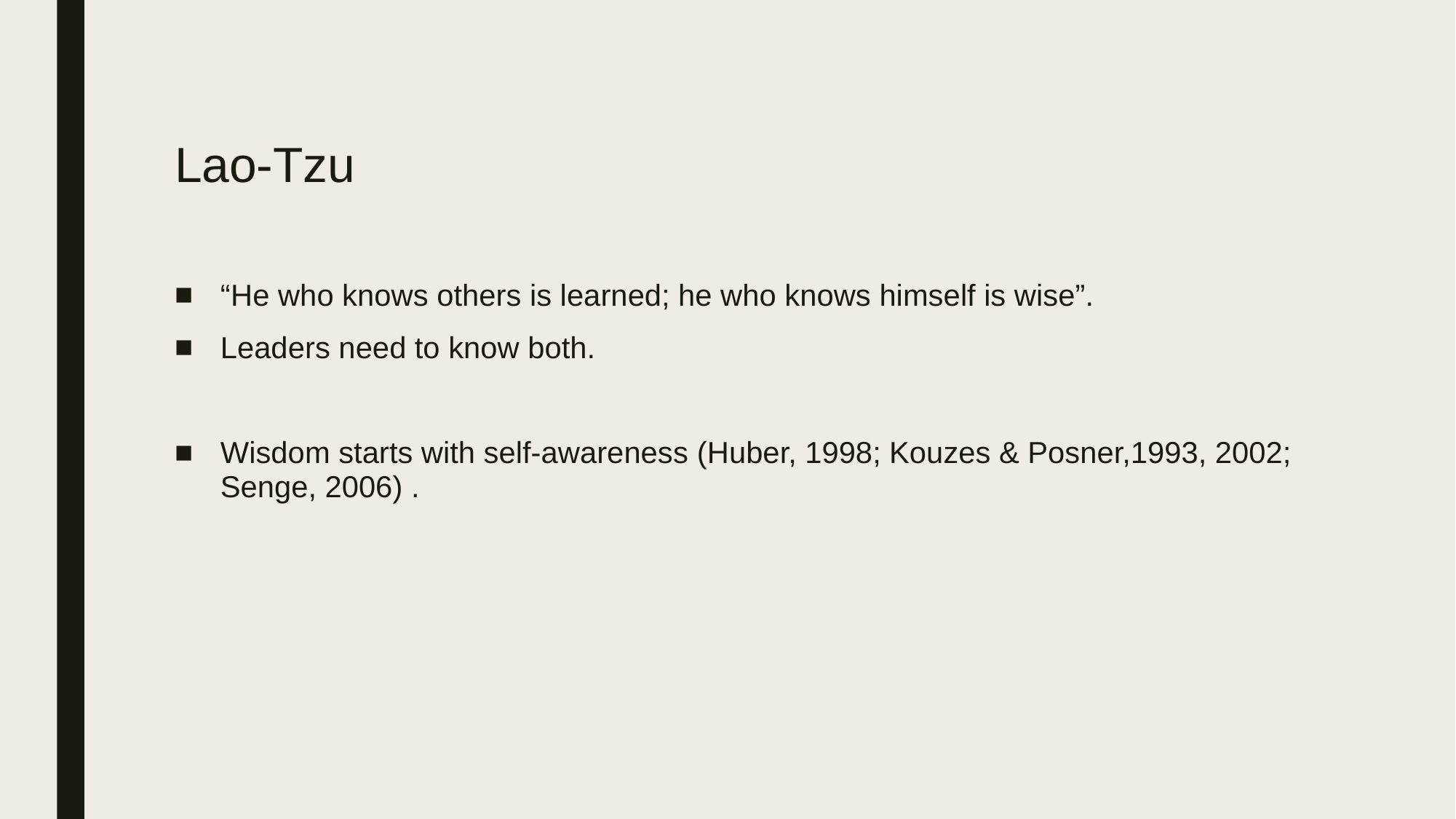

# Lao-Tzu
“He who knows others is learned; he who knows himself is wise”.
Leaders need to know both.

Wisdom starts with self-awareness (Huber, 1998; Kouzes & Posner,1993, 2002; Senge, 2006) .